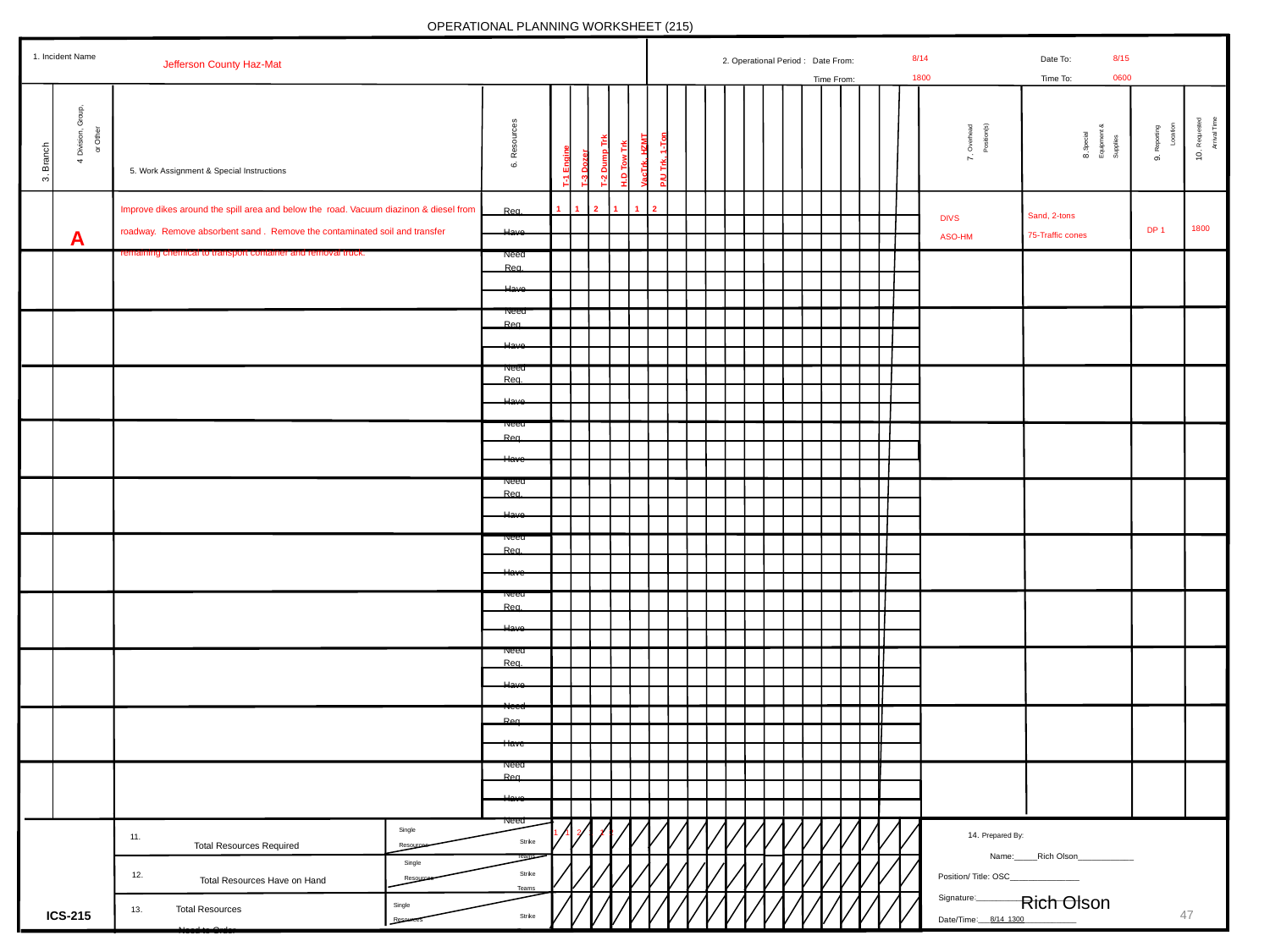

OPERATIONAL PLANNING WORKSHEET (215)

1. Incident Name

8/14
1800
8/15
0600

    Date To:
   Time To:
Jefferson County Haz-Mat
2. Operational Period :   Date From:
                                       Time From:

4 Division, Group,
       or Other
8.Special
Equipment &
Supplies
H.D Tow Trk
VacTrk, HZMT

10. Requested
       Arrival Time
P/U Trk, 1-Ton
7. Overhead
     Position(s)
9. Reporting
         Location
T-2 Dump Trk
6. Resources
3. Branch
T-1 Engine
T-3 Dozer
5. Work Assignment & Special Instructions
Improve dikes around the spill area and below the  road. Vacuum diazinon & diesel from roadway.  Remove absorbent sand .  Remove the contaminated soil and transfer remaining chemical to transport container and removal truck.
Req.
Have
Need
1
1
2
1
1
2

Sand, 2-tons
75-Traffic cones

A
DIVS
ASO-HM
1800
DP 1

Req.
Have
Need

Req.
Have
Need

Req.
Have
Need

Req.
Have
Need

Req.
Have
Need

Req.
Have
Need

Req.
Have
Need

Req.
Have
Need

Req.
Have
Need

Req.
Have
Need

 1   1   2   1   1  2

Single
Resources
14. Prepared By:
11.

Total Resources Required
Strike
Teams
Name:_____Rich Olson____________
Single
Resources
12.

Position/ Title: OSC_______________
Strike
Teams
Total Resources Have on Hand

Rich Olson

ICS-215

Signature:__________________________
47
Total Resources
 Need to Order

Single
Resources
13.

Date/Time:___8/14  1300_____________
Strike
Teams